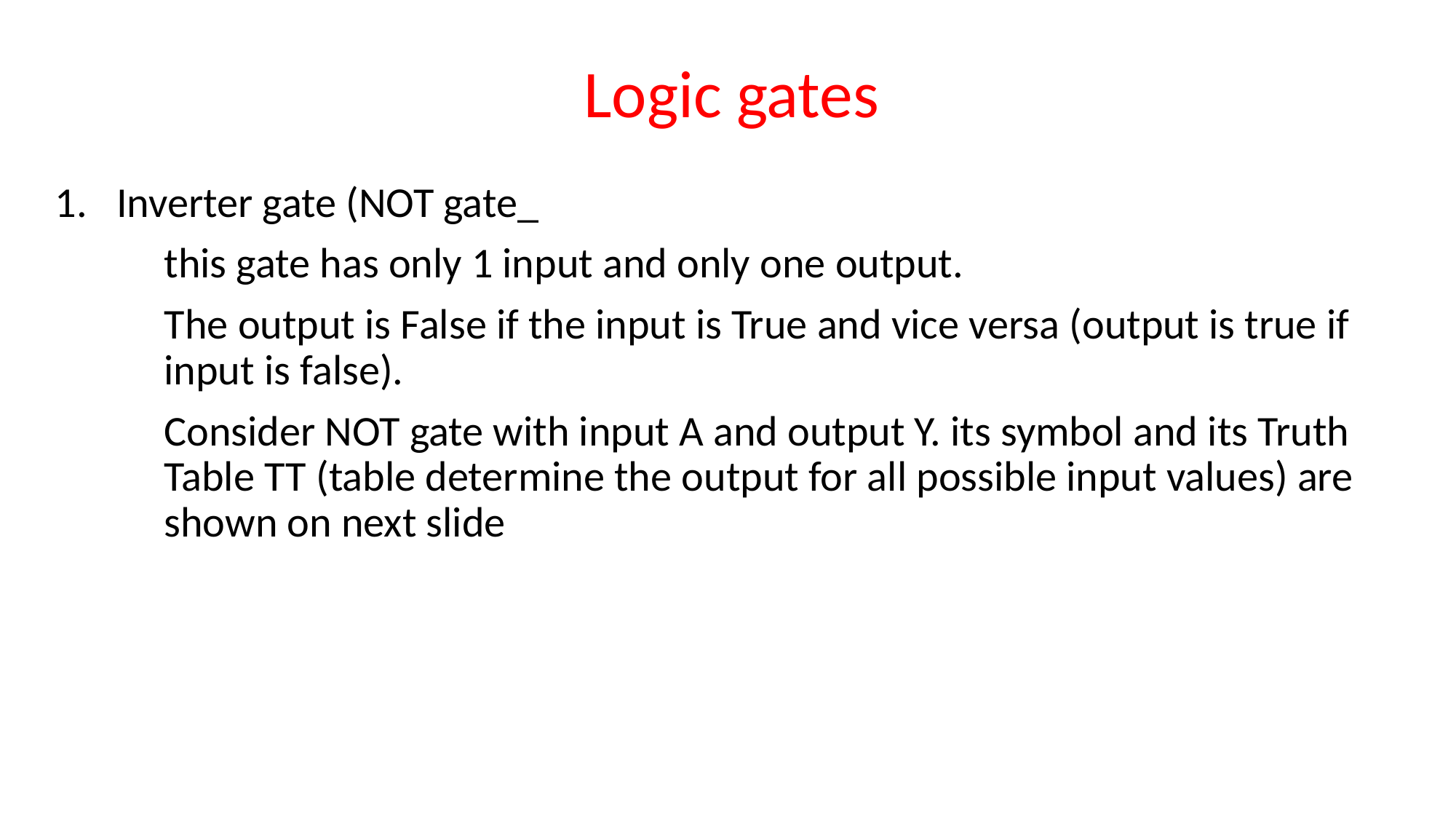

# Logic gates
Inverter gate (NOT gate_
this gate has only 1 input and only one output.
The output is False if the input is True and vice versa (output is true if input is false).
Consider NOT gate with input A and output Y. its symbol and its Truth Table TT (table determine the output for all possible input values) are shown on next slide